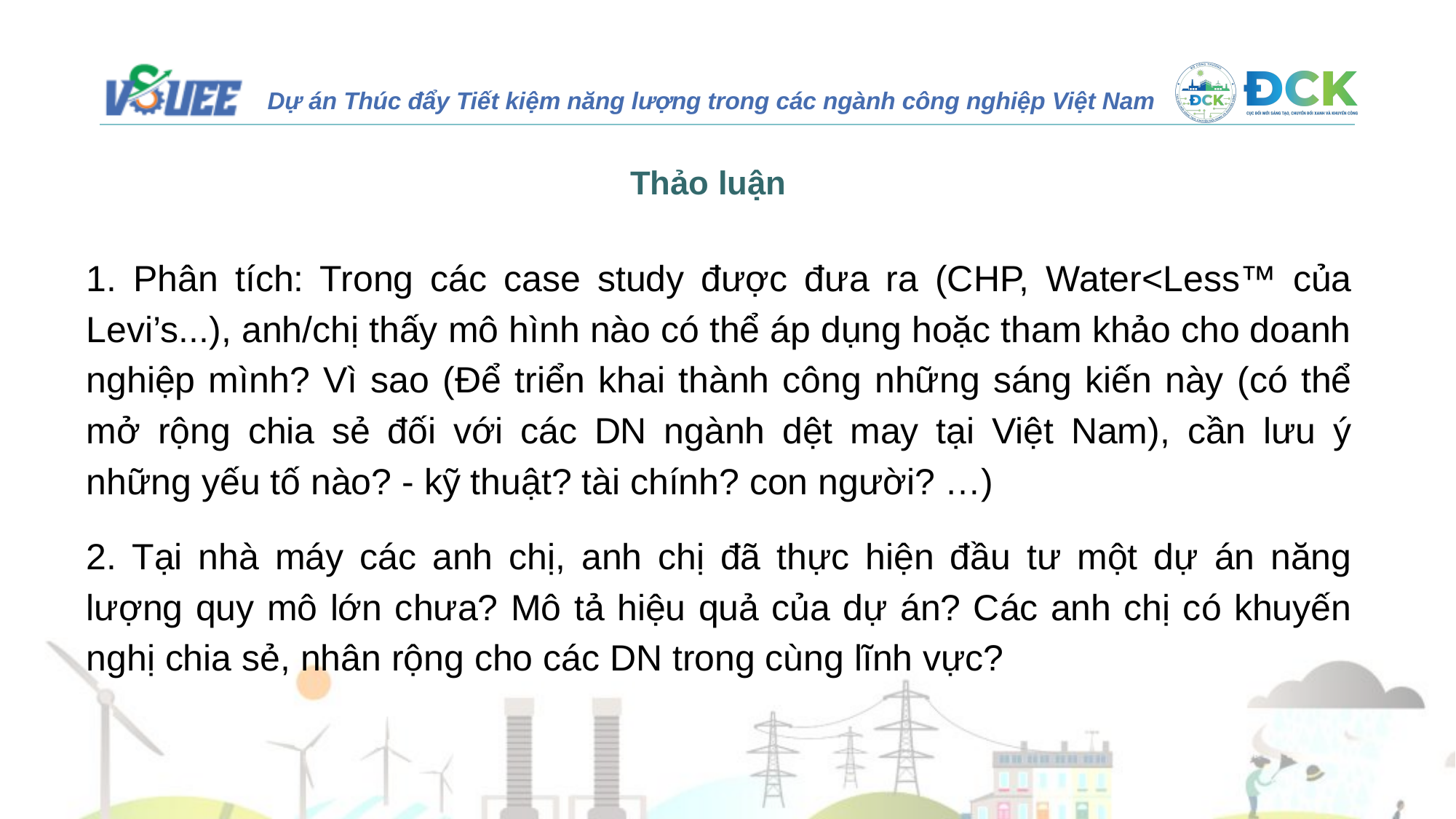

# Thảo luận
1. Phân tích: Trong các case study được đưa ra (CHP, Water<Less™ của Levi’s...), anh/chị thấy mô hình nào có thể áp dụng hoặc tham khảo cho doanh nghiệp mình? Vì sao (Để triển khai thành công những sáng kiến này (có thể mở rộng chia sẻ đối với các DN ngành dệt may tại Việt Nam), cần lưu ý những yếu tố nào? - kỹ thuật? tài chính? con người? …)
2. Tại nhà máy các anh chị, anh chị đã thực hiện đầu tư một dự án năng lượng quy mô lớn chưa? Mô tả hiệu quả của dự án? Các anh chị có khuyến nghị chia sẻ, nhân rộng cho các DN trong cùng lĩnh vực?